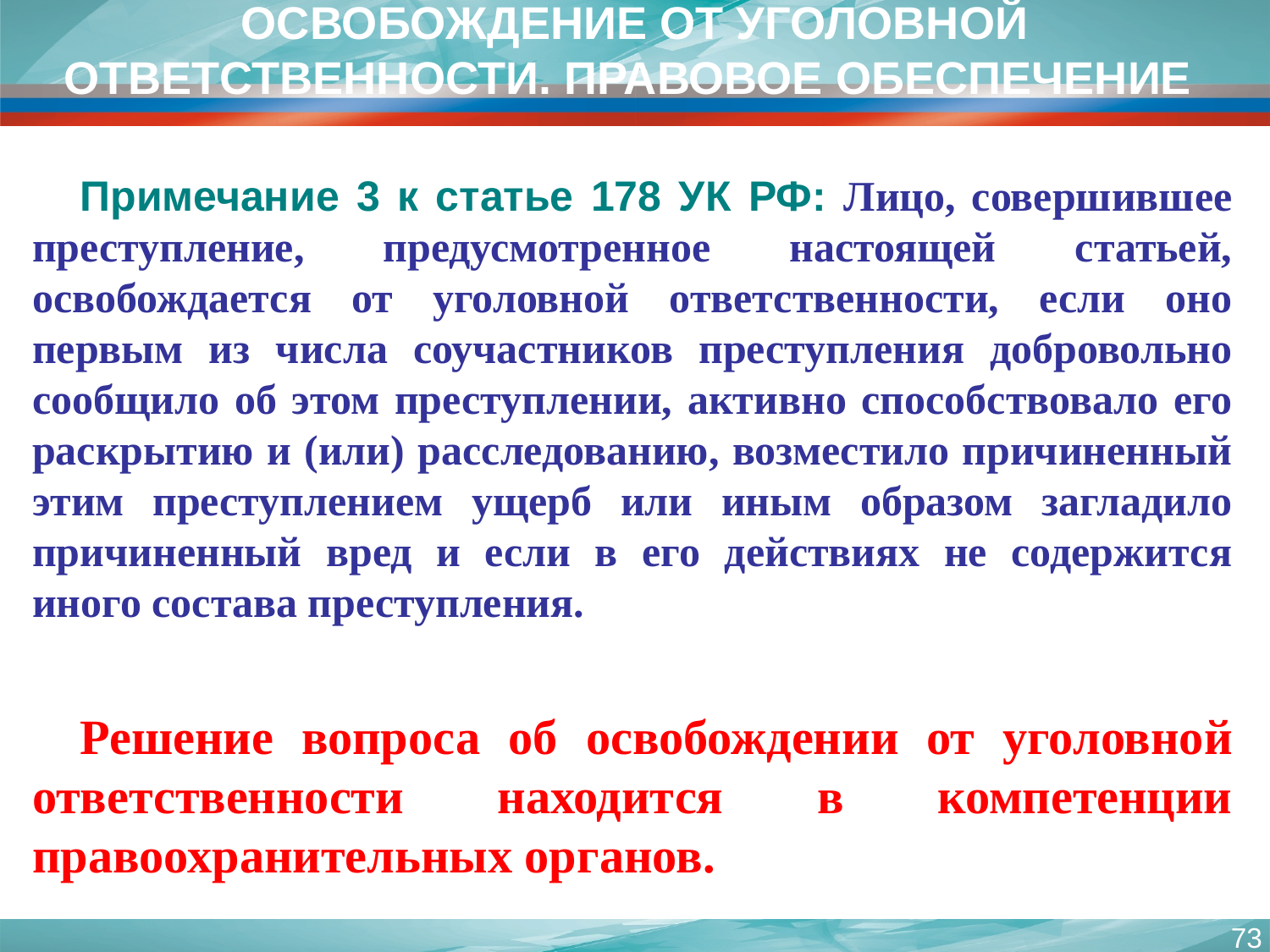

ОСВОБОЖДЕНИЕ ОТ УГОЛОВНОЙ ОТВЕТСТВЕННОСТИ. ПРАВОВОЕ ОБЕСПЕЧЕНИЕ

Примечание 3 к статье 178 УК РФ: Лицо, совершившее преступление, предусмотренное настоящей статьей, освобождается от уголовной ответственности, если оно первым из числа соучастников преступления добровольно сообщило об этом преступлении, активно способствовало его раскрытию и (или) расследованию, возместило причиненный этим преступлением ущерб или иным образом загладило причиненный вред и если в его действиях не содержится иного состава преступления.

Решение вопроса об освобождении от уголовной ответственности находится в компетенции правоохранительных органов.
73